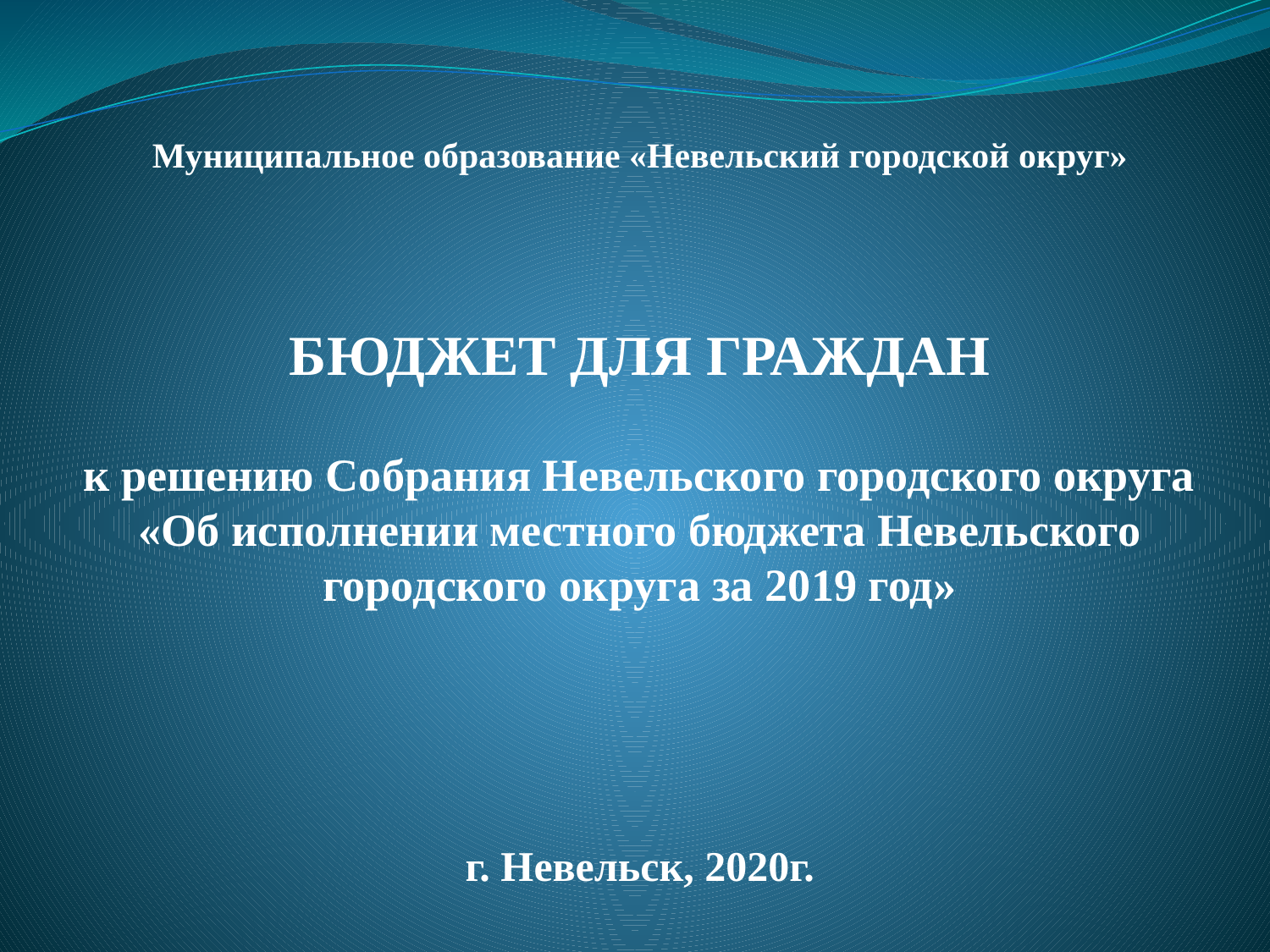

Муниципальное образование «Невельский городской округ»

БЮДЖЕТ ДЛЯ ГРАЖДАН

к решению Собрания Невельского городского округа «Об исполнении местного бюджета Невельского городского округа за 2019 год»

г. Невельск, 2020г.